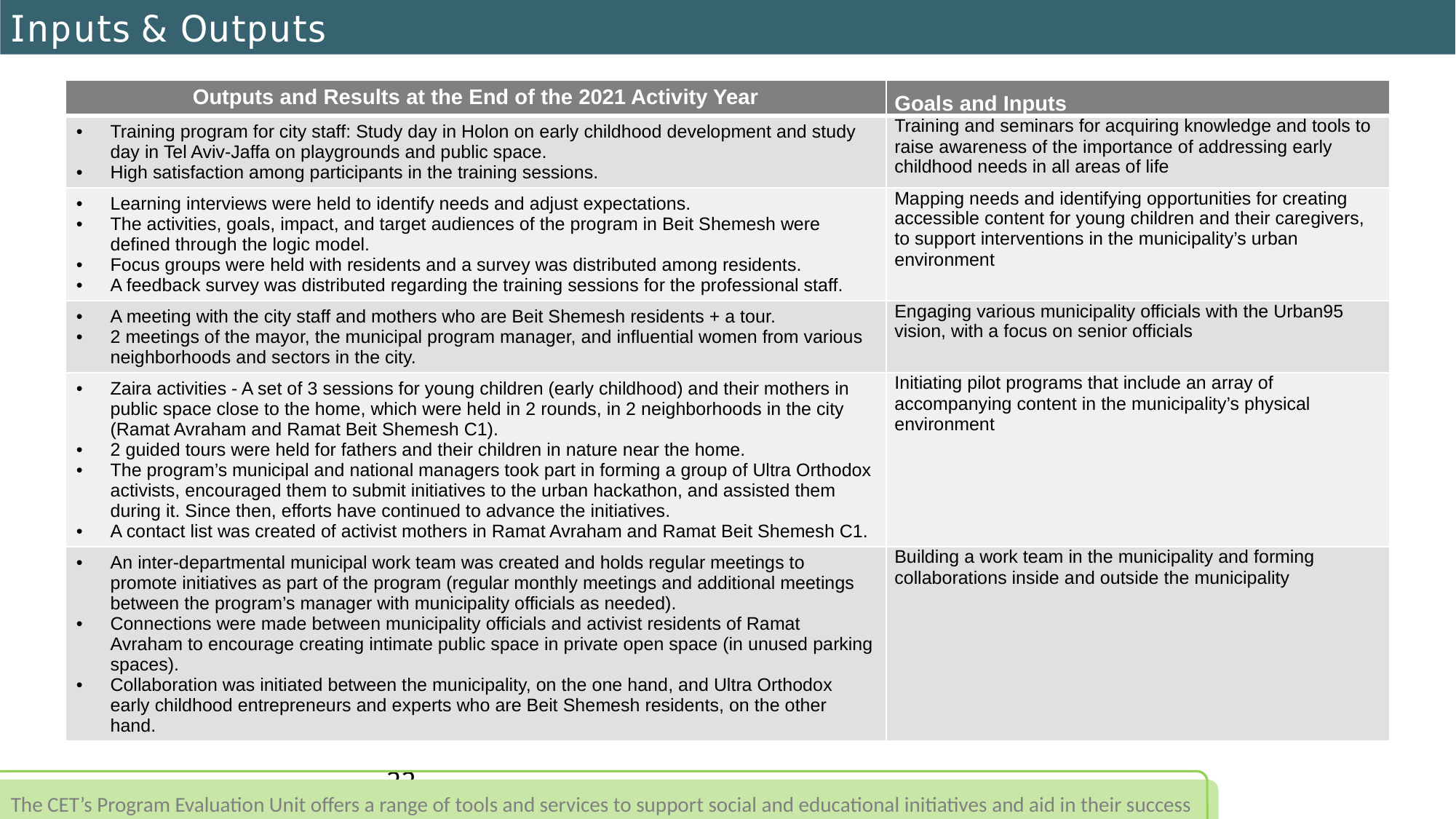

Inputs & Outputs
| Outputs and Results at the End of the 2021 Activity Year | Goals and Inputs |
| --- | --- |
| Training program for city staff: Study day in Holon on early childhood development and study day in Tel Aviv-Jaffa on playgrounds and public space. High satisfaction among participants in the training sessions. | Training and seminars for acquiring knowledge and tools to raise awareness of the importance of addressing early childhood needs in all areas of life |
| Learning interviews were held to identify needs and adjust expectations. The activities, goals, impact, and target audiences of the program in Beit Shemesh were defined through the logic model. Focus groups were held with residents and a survey was distributed among residents. A feedback survey was distributed regarding the training sessions for the professional staff. | Mapping needs and identifying opportunities for creating accessible content for young children and their caregivers, to support interventions in the municipality’s urban environment |
| A meeting with the city staff and mothers who are Beit Shemesh residents + a tour. 2 meetings of the mayor, the municipal program manager, and influential women from various neighborhoods and sectors in the city. | Engaging various municipality officials with the Urban95 vision, with a focus on senior officials |
| Zaira activities - A set of 3 sessions for young children (early childhood) and their mothers in public space close to the home, which were held in 2 rounds, in 2 neighborhoods in the city (Ramat Avraham and Ramat Beit Shemesh C1). 2 guided tours were held for fathers and their children in nature near the home. The program’s municipal and national managers took part in forming a group of Ultra Orthodox activists, encouraged them to submit initiatives to the urban hackathon, and assisted them during it. Since then, efforts have continued to advance the initiatives. A contact list was created of activist mothers in Ramat Avraham and Ramat Beit Shemesh C1. | Initiating pilot programs that include an array of accompanying content in the municipality’s physical environment |
| An inter-departmental municipal work team was created and holds regular meetings to promote initiatives as part of the program (regular monthly meetings and additional meetings between the program’s manager with municipality officials as needed). Connections were made between municipality officials and activist residents of Ramat Avraham to encourage creating intimate public space in private open space (in unused parking spaces). Collaboration was initiated between the municipality, on the one hand, and Ultra Orthodox early childhood entrepreneurs and experts who are Beit Shemesh residents, on the other hand. | Building a work team in the municipality and forming collaborations inside and outside the municipality |